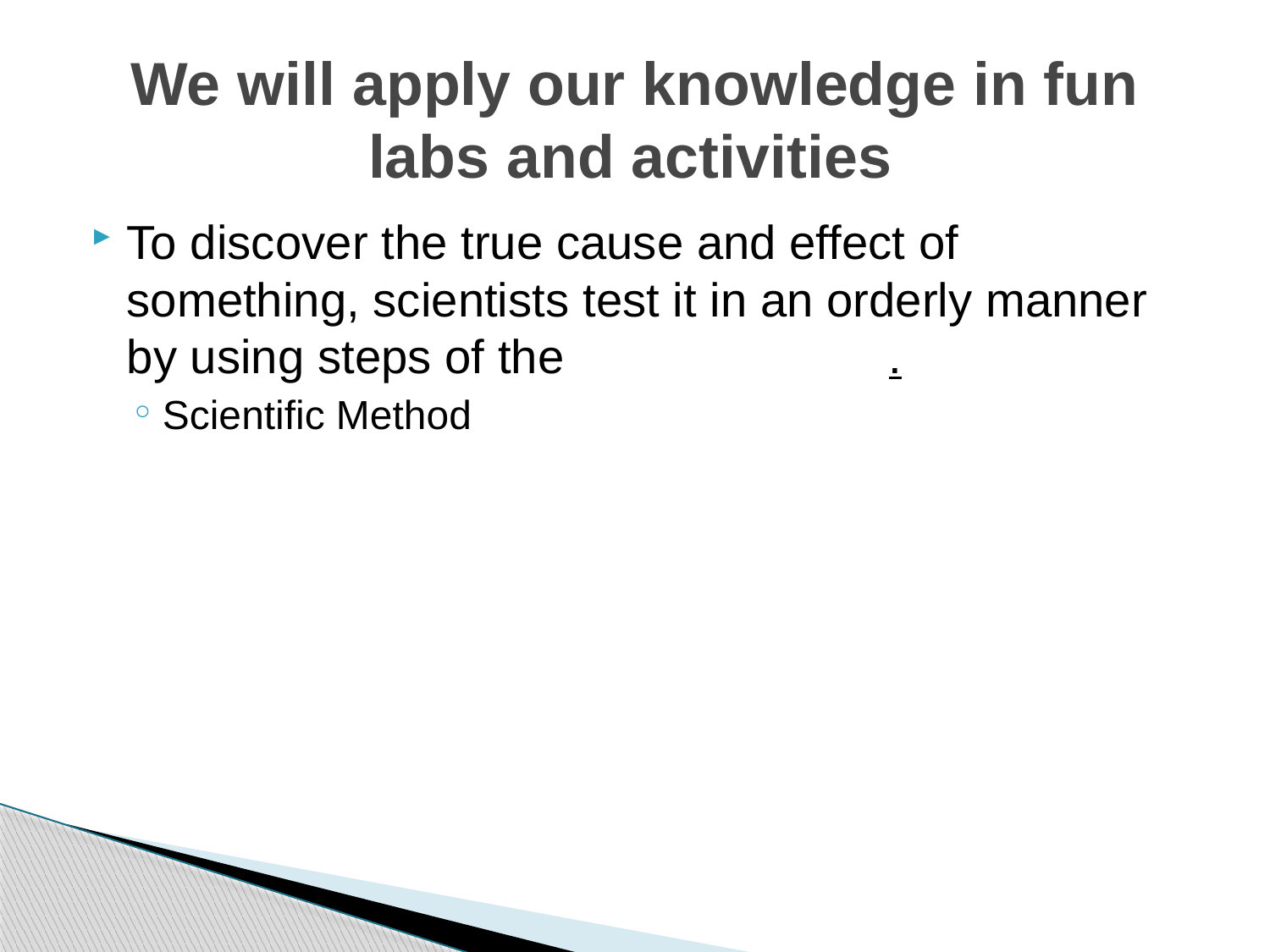

# We will apply our knowledge in fun labs and activities
To discover the true cause and effect of something, scientists test it in an orderly manner by using steps of the 			.
Scientific Method